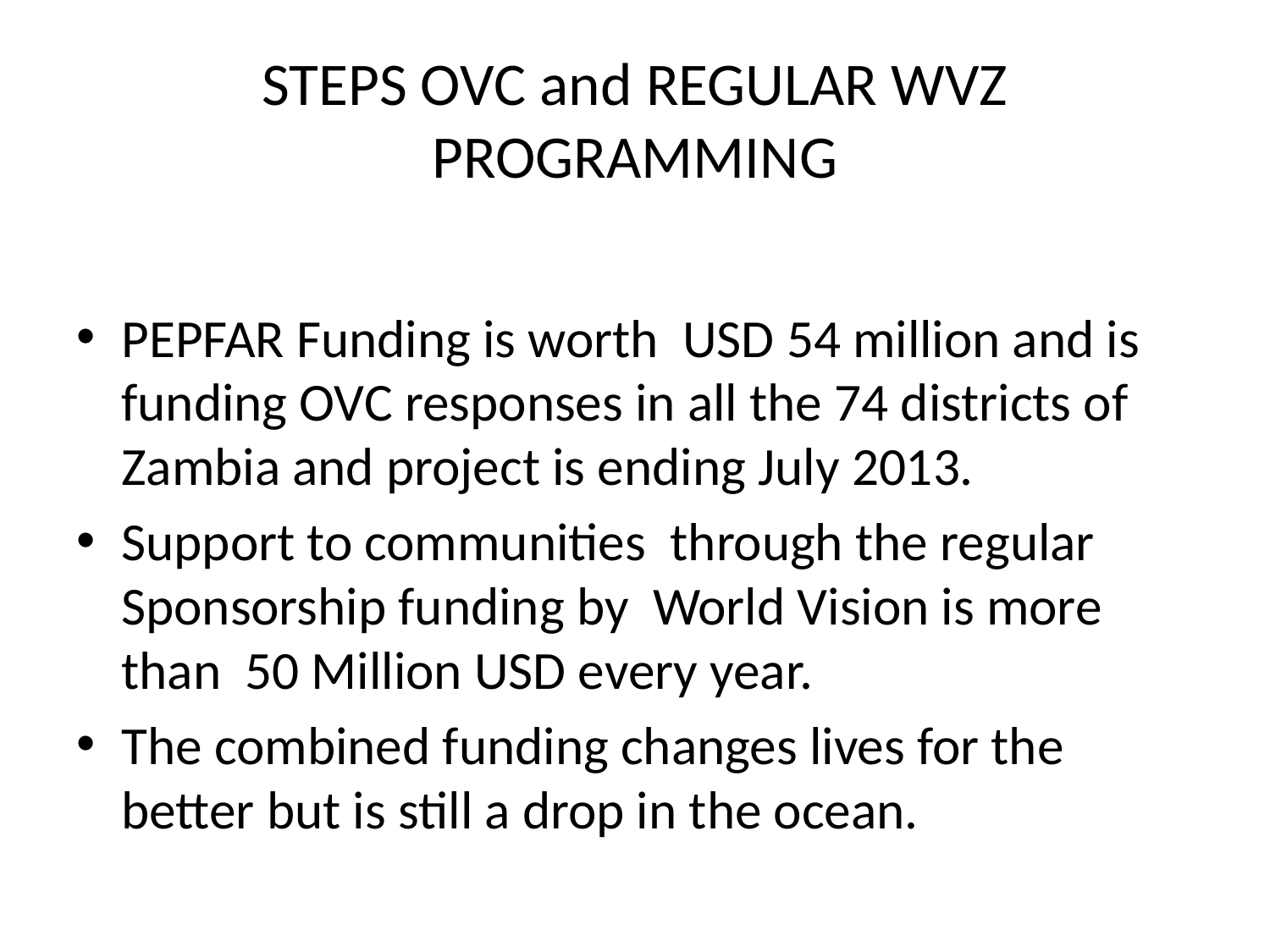

# STEPS OVC and REGULAR WVZ PROGRAMMING

PEPFAR Funding is worth  USD 54 million and is  funding OVC responses in all the 74 districts of Zambia and project is ending July 2013.
Support to communities  through the regular Sponsorship funding by  World Vision is more than  50 Million USD every year.
The combined funding changes lives for the better but is still a drop in the ocean.